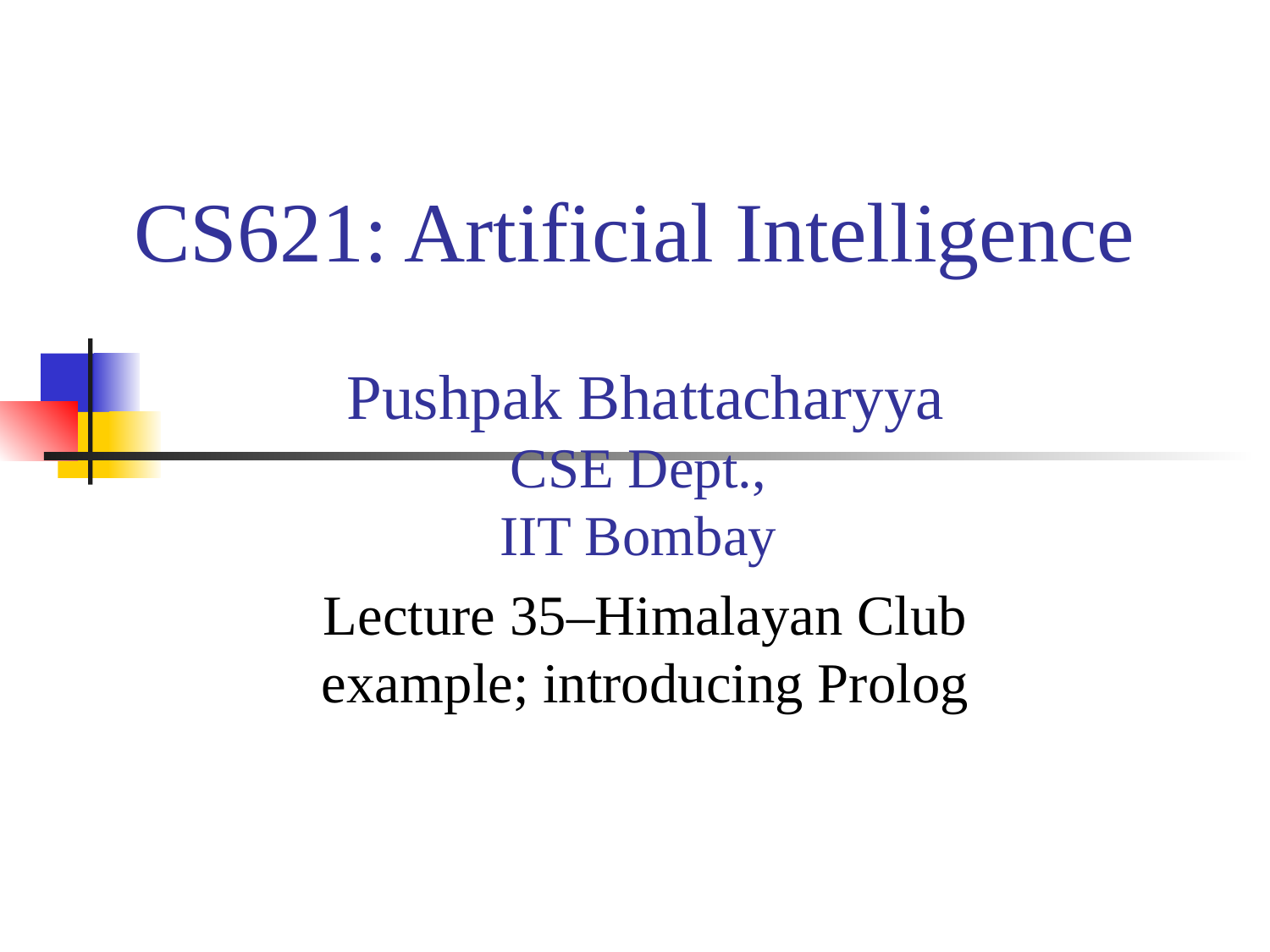

# CS621: Artificial Intelligence
Pushpak Bhattacharyya
CSE Dept.,
IIT Bombay
Lecture 35–Himalayan Club example; introducing Prolog